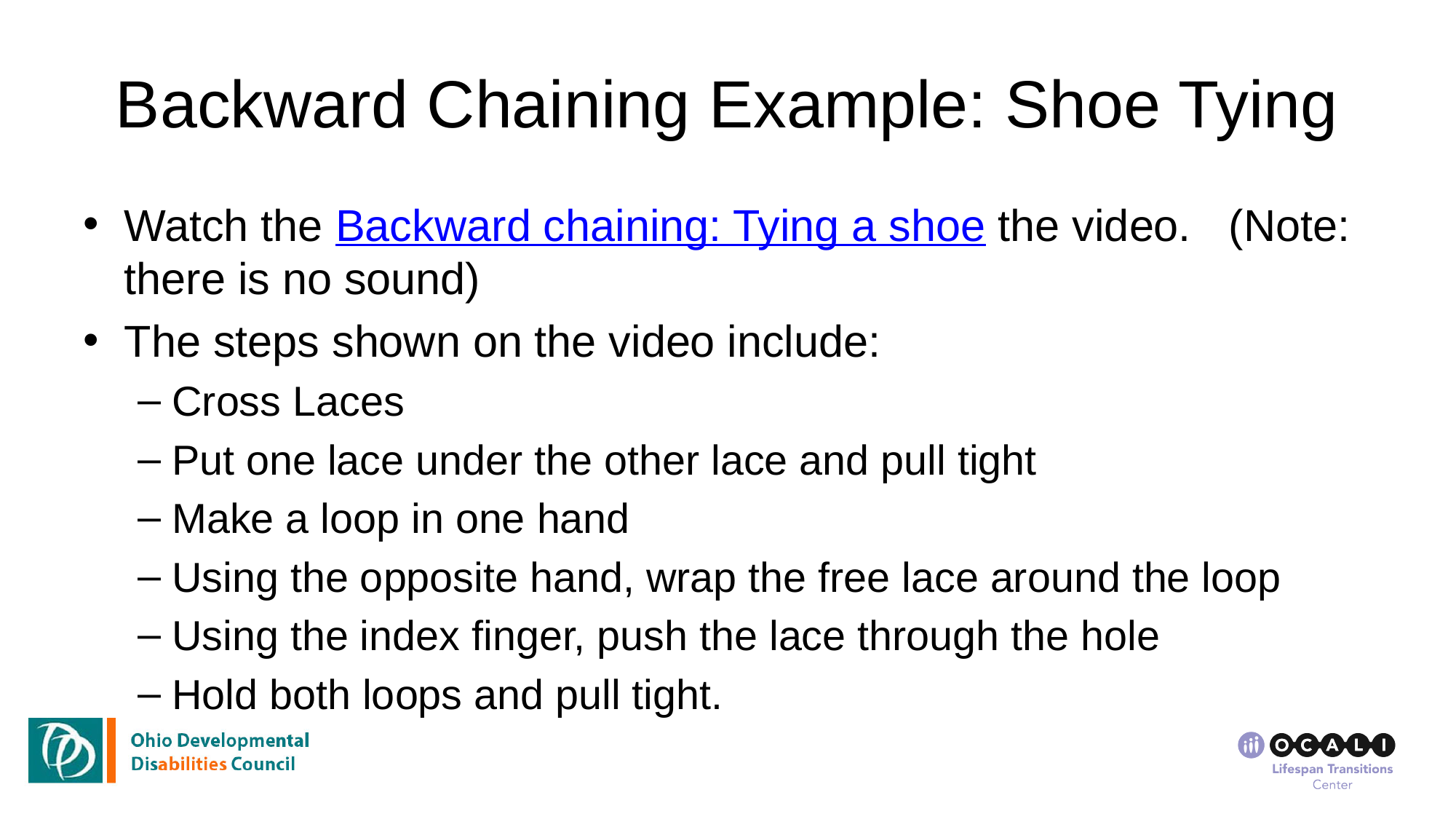

# Backward Chaining Example: Shoe Tying
Watch the Backward chaining: Tying a shoe the video.		(Note: there is no sound)
The steps shown on the video include:
Cross Laces
Put one lace under the other lace and pull tight
Make a loop in one hand
Using the opposite hand, wrap the free lace around the loop
Using the index finger, push the lace through the hole
Hold both loops and pull tight.